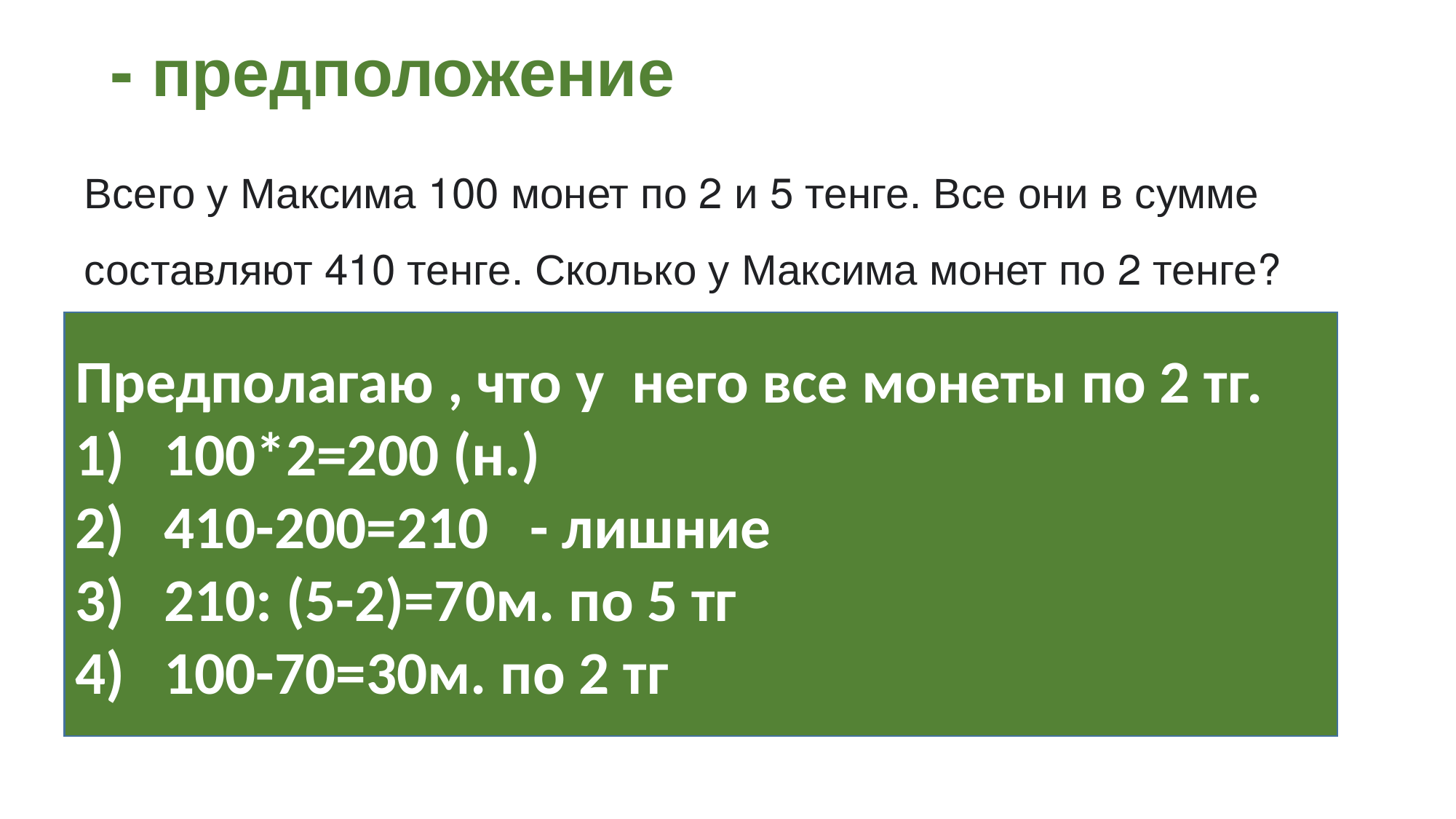

# - предположение
Всего у Максима 100 монет по 2 и 5 тенге. Все они в сумме составляют 410 тенге. Сколько у Максима монет по 2 тенге?
Предполагаю , что у  него все монеты по 2 тг.
100*2=200 (н.)
410-200=210   - лишние
210: (5-2)=70м. по 5 тг
100-70=30м. по 2 тг